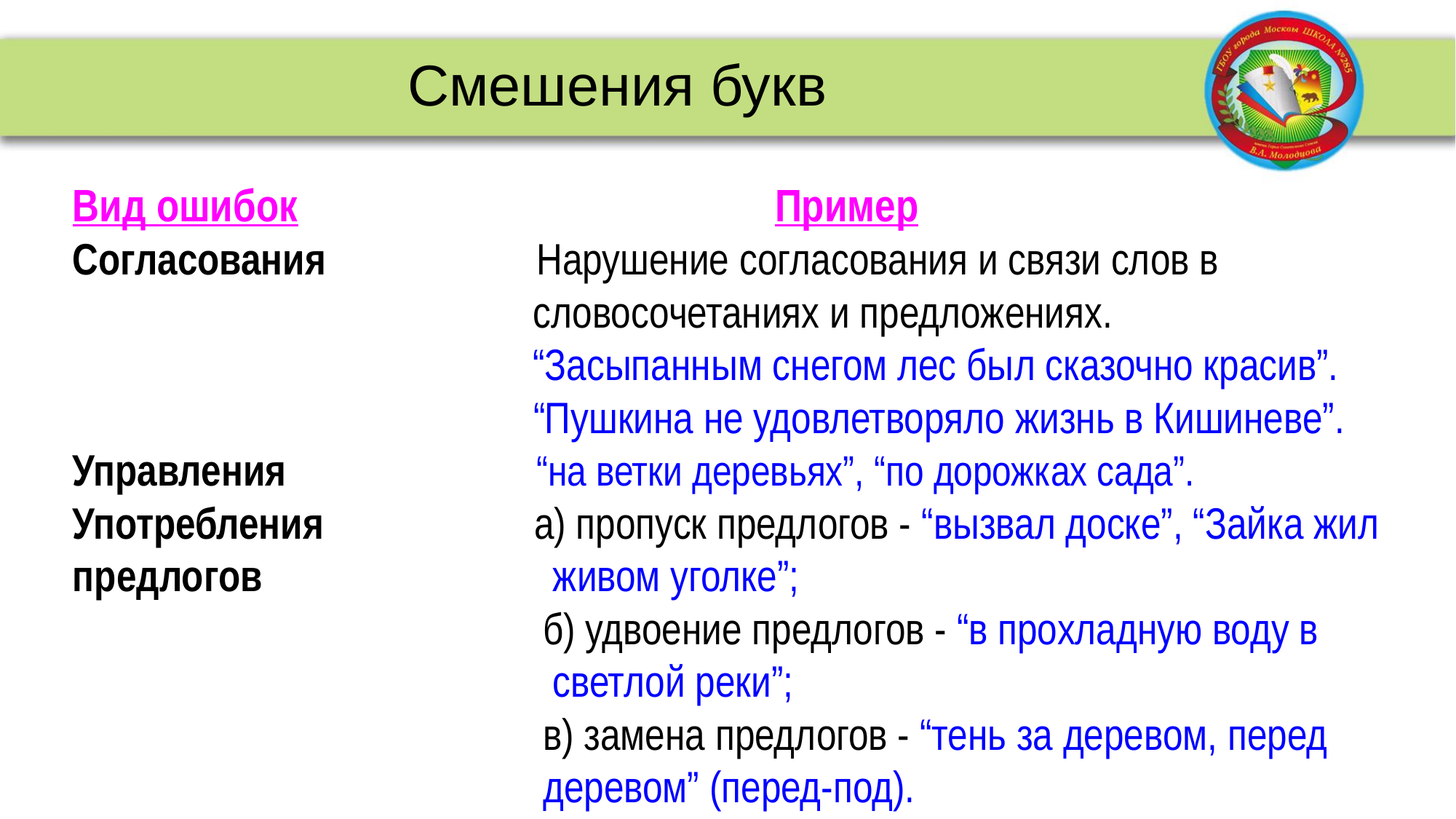

# Смешения букв
Вид ошибок                                              Пример
Согласования                     Нарушение согласования и связи слов в
                                              словосочетаниях и предложениях.
                                              “Засыпанным снегом лес был сказочно красив”.
                                              “Пушкина не удовлетворяло жизнь в Кишиневе”.
Управления                         “на ветки деревьях”, “по дорожках сада”.
Употребления                     а) пропуск предлогов - “вызвал доске”, “Зайка жил
предлогов                             живом уголке”;
                                               б) удвоение предлогов - “в прохладную воду в
                                                светлой реки”;
                                               в) замена предлогов - “тень за деревом, перед
                                               деревом” (перед-под).